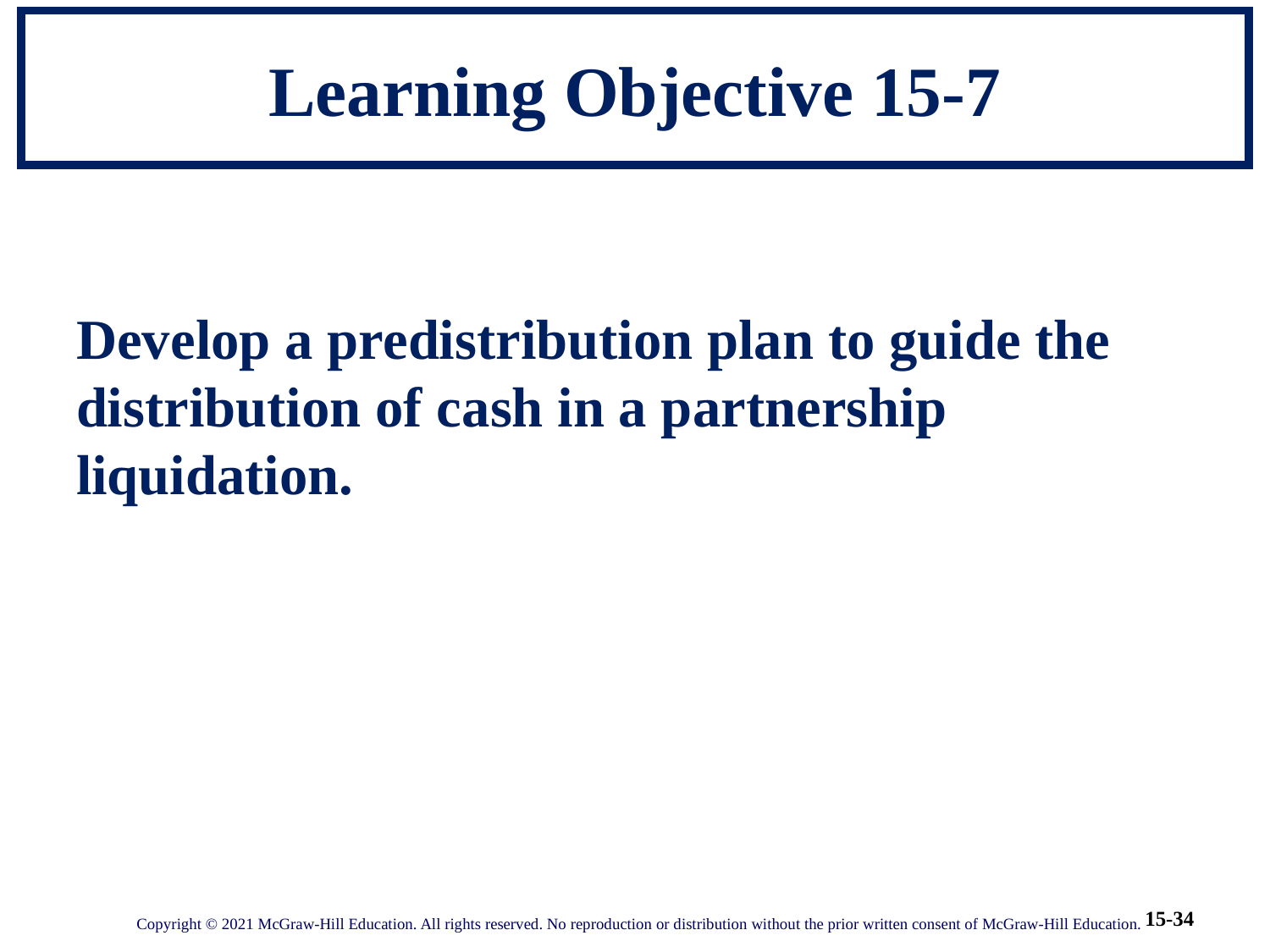

# Learning Objective 15-7
Develop a predistribution plan to guide the distribution of cash in a partnership liquidation.
Copyright © 2021 McGraw-Hill Education. All rights reserved. No reproduction or distribution without the prior written consent of McGraw-Hill Education.